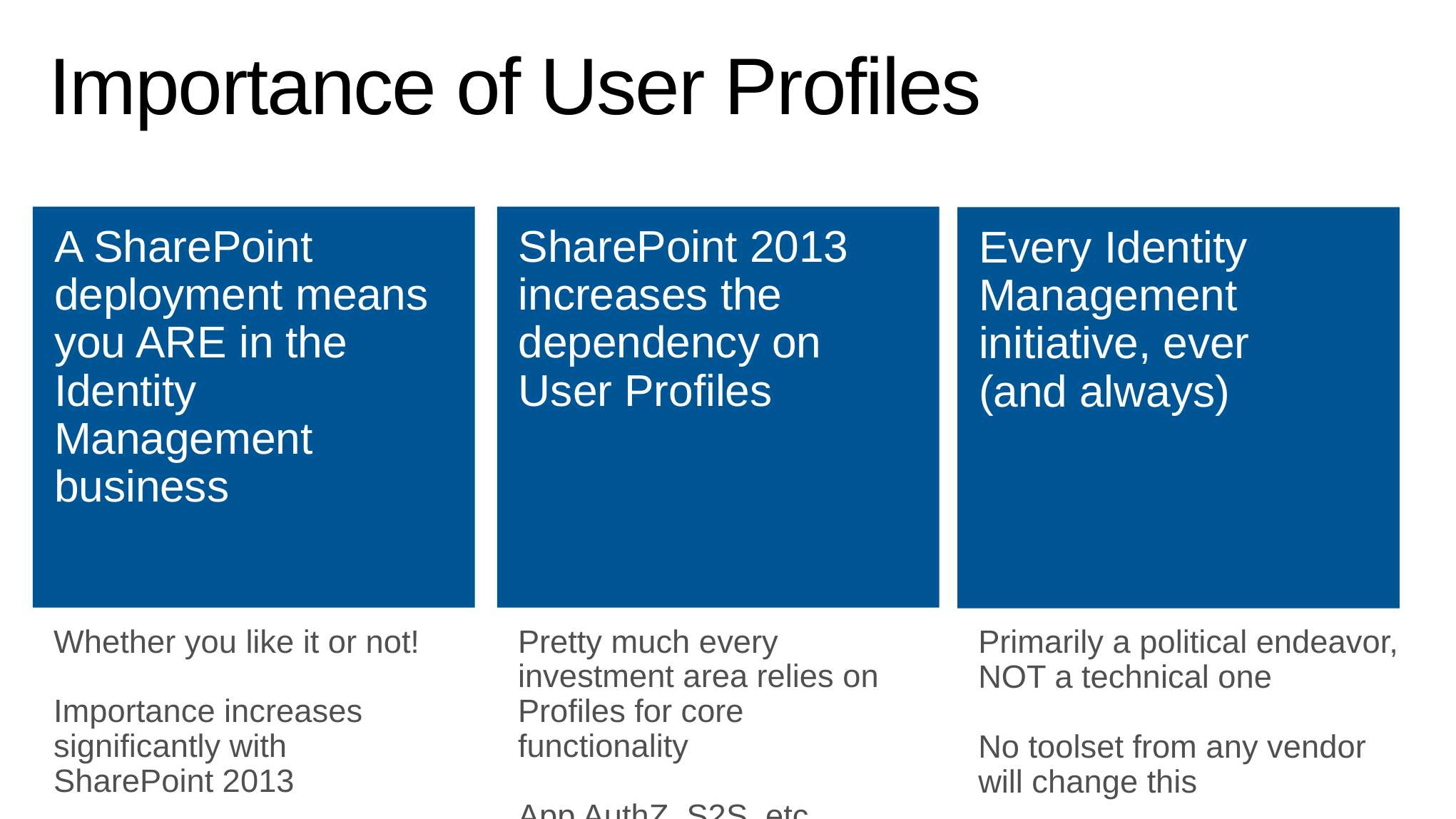

# Importance of User Profiles

A SharePoint deployment means you ARE in the Identity Management business
SharePoint 2013 increases the dependency on User Profiles
Every Identity Management initiative, ever
(and always)
Whether you like it or not!
Importance increases significantly with SharePoint 2013
Pretty much every investment area relies on Profiles for core functionality

App AuthZ, S2S, etc

Primarily a political endeavor, NOT a technical one

No toolset from any vendor will change this